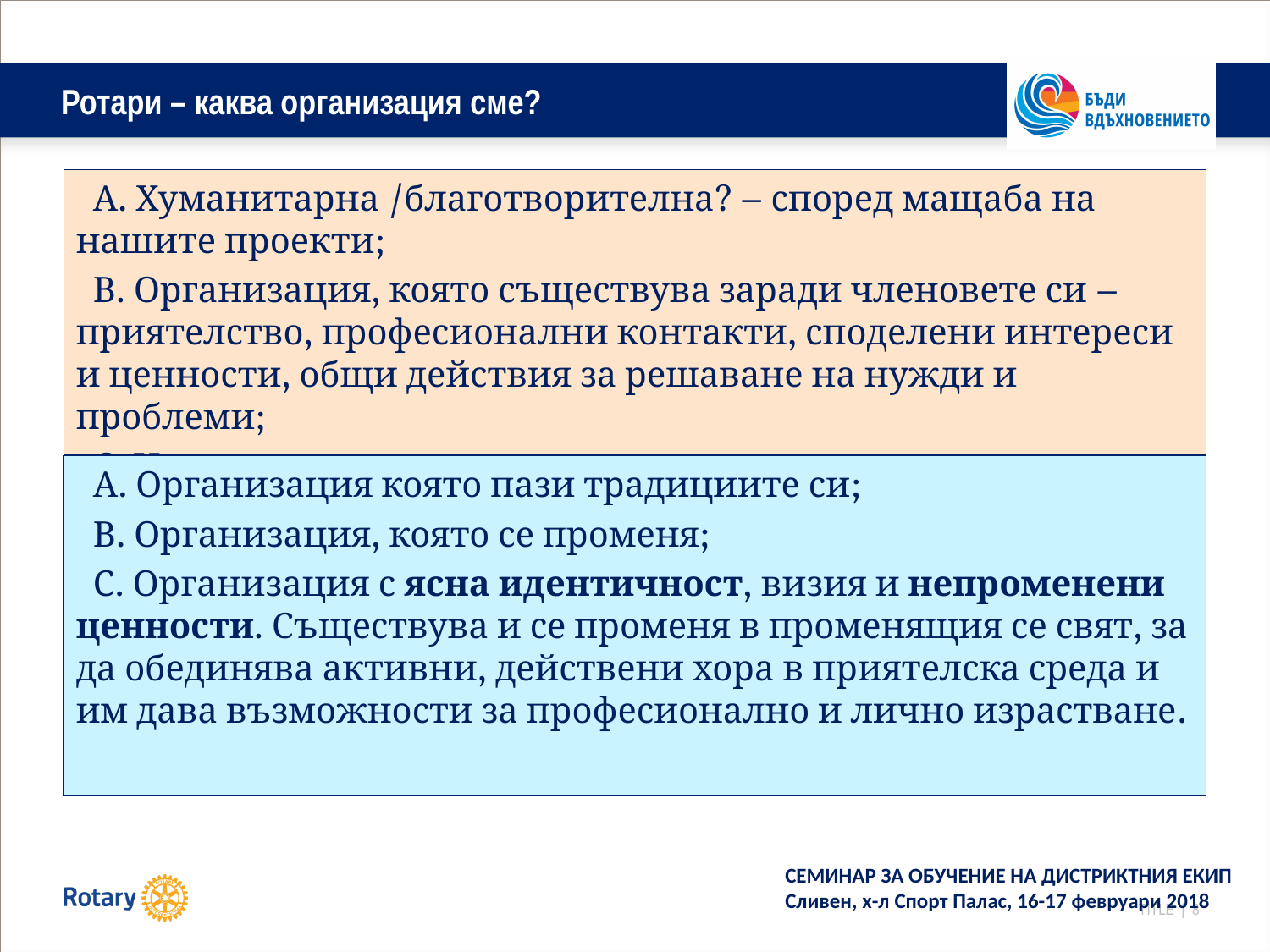

# Ротари – каква организация сме?
  А. Хуманитарна /благотворителна? – според мащаба на нашите проекти;
  В. Организация, която съществува заради членовете си – приятелство, професионални контакти, споделени интереси и ценности, общи действия за решаване на нужди и проблеми;
  С. И двете.
  А. Организация която пази традициите си;
  В. Организация, която се променя;
  С. Организация с ясна идентичност, визия и непроменени ценности. Съществува и се променя в променящия се свят, за да обединява активни, действени хора в приятелска среда и им дава възможности за професионално и лично израстване.